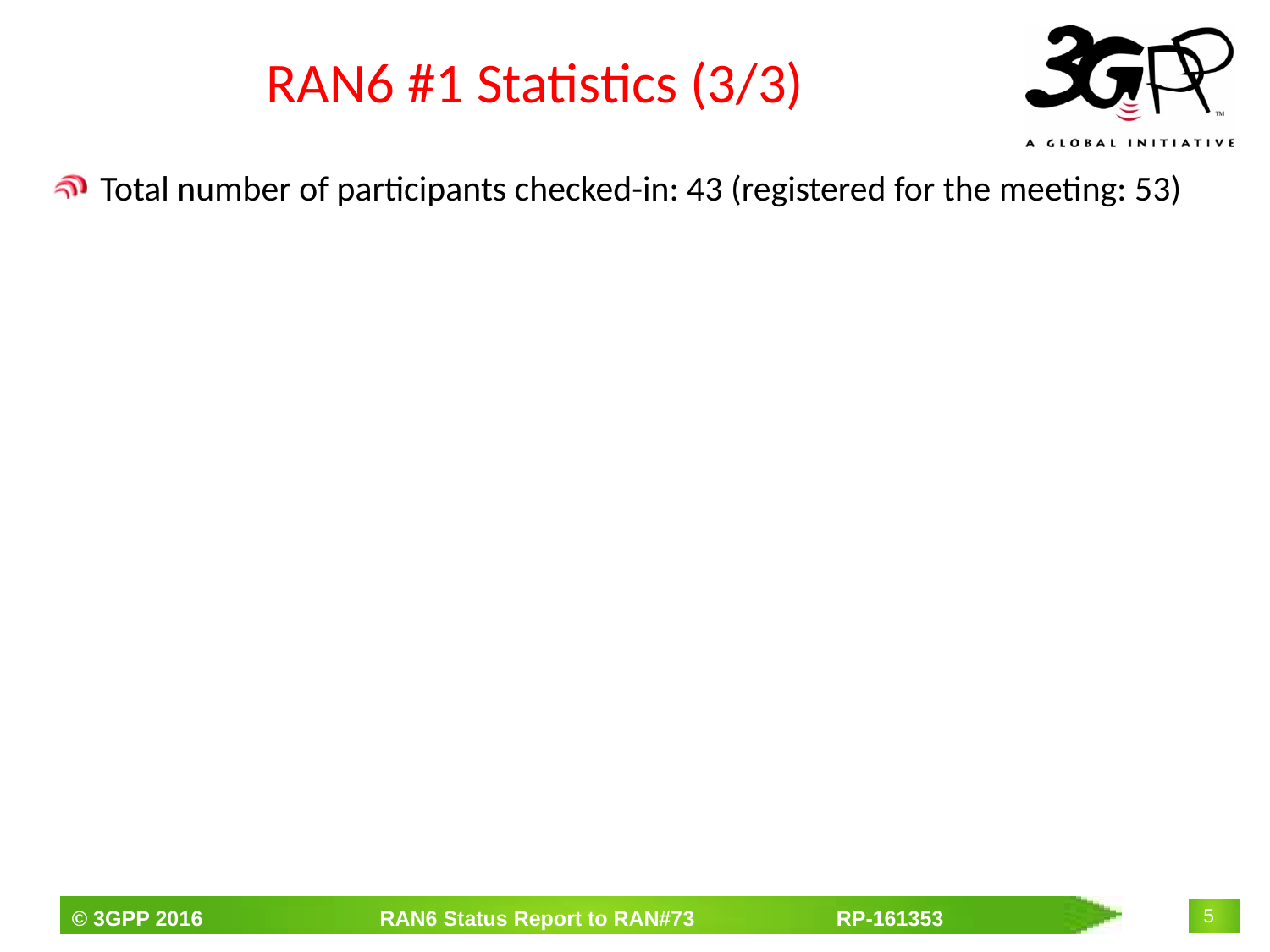

# RAN6 #1 Statistics (3/3)
Total number of participants checked-in: 43 (registered for the meeting: 53)